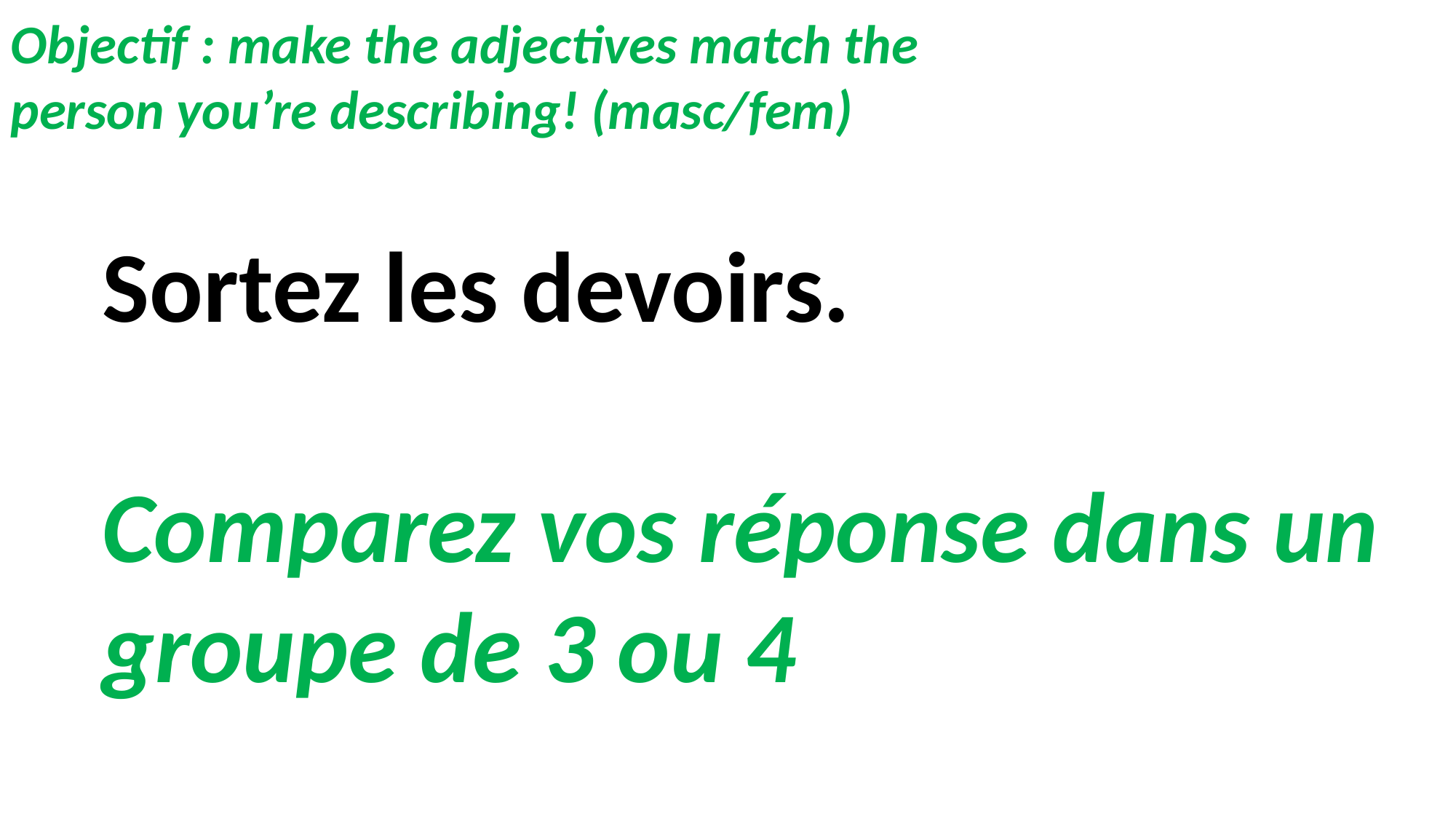

Objectif : make the adjectives match the person you’re describing! (masc/fem)
Sortez les devoirs.

Comparez vos réponse dans un groupe de 3 ou 4